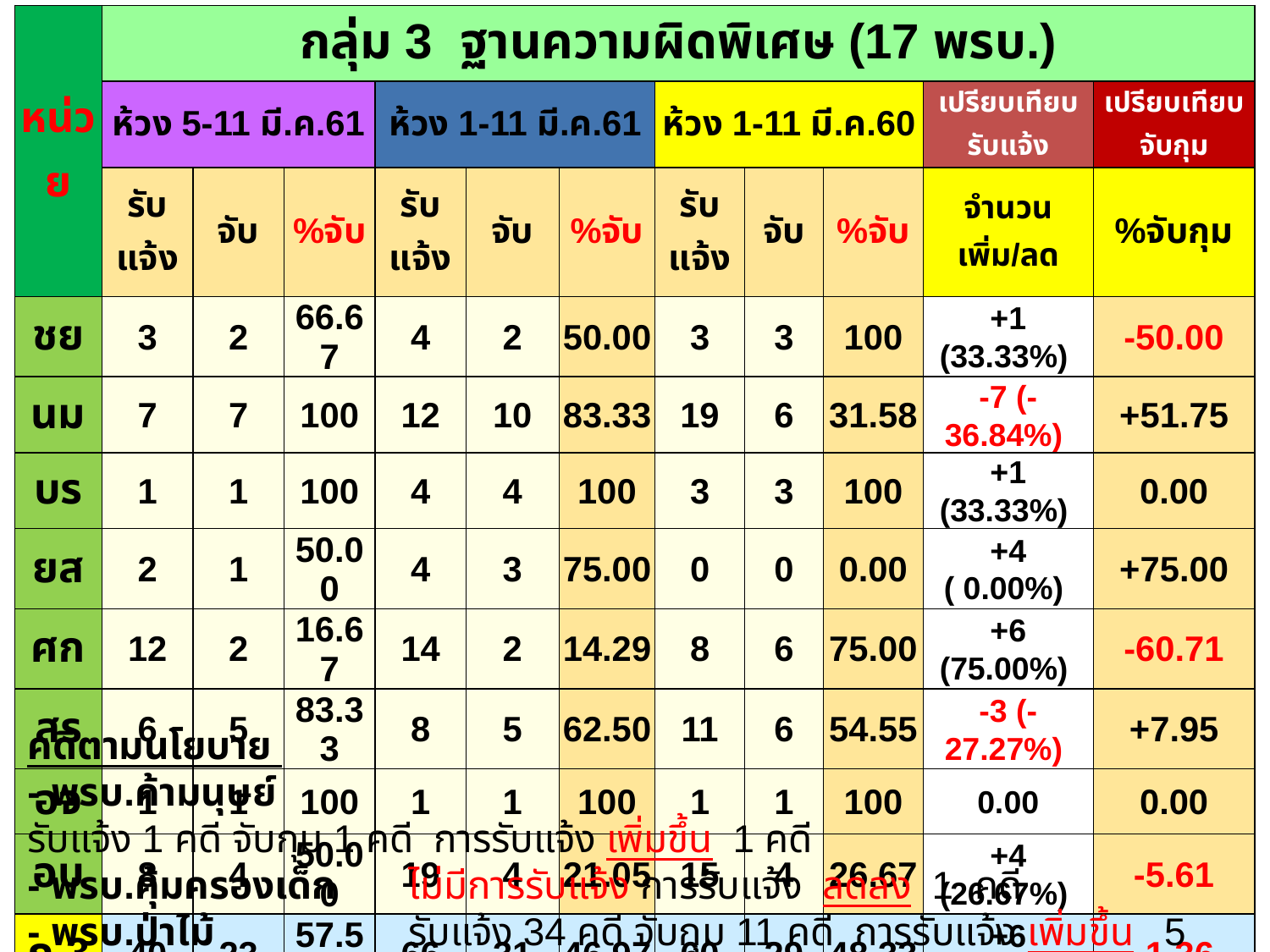

| หน่วย | กลุ่ม 3 ฐานความผิดพิเศษ (17 พรบ.) |  |  |  |  |  |  |  |  |  |  |
| --- | --- | --- | --- | --- | --- | --- | --- | --- | --- | --- | --- |
|  | ห้วง 5-11 มี.ค.61 |  |  | ห้วง 1-11 มี.ค.61 |  |  | ห้วง 1-11 มี.ค.60 |  |  | เปรียบเทียบรับแจ้ง | เปรียบเทียบจับกุม |
|  | รับแจ้ง | จับ | %จับ | รับแจ้ง | จับ | %จับ | รับแจ้ง | จับ | %จับ | จำนวน เพิ่ม/ลด | %จับกุม |
| ชย | 3 | 2 | 66.67 | 4 | 2 | 50.00 | 3 | 3 | 100 | +1 (33.33%) | -50.00 |
| นม | 7 | 7 | 100 | 12 | 10 | 83.33 | 19 | 6 | 31.58 | -7 (-36.84%) | +51.75 |
| บร | 1 | 1 | 100 | 4 | 4 | 100 | 3 | 3 | 100 | +1 (33.33%) | 0.00 |
| ยส | 2 | 1 | 50.00 | 4 | 3 | 75.00 | 0 | 0 | 0.00 | +4 ( 0.00%) | +75.00 |
| ศก | 12 | 2 | 16.67 | 14 | 2 | 14.29 | 8 | 6 | 75.00 | +6 (75.00%) | -60.71 |
| สร | 6 | 5 | 83.33 | 8 | 5 | 62.50 | 11 | 6 | 54.55 | -3 (-27.27%) | +7.95 |
| อจ | 1 | 1 | 100 | 1 | 1 | 100 | 1 | 1 | 100 | 0.00 | 0.00 |
| อบ | 8 | 4 | 50.00 | 19 | 4 | 21.05 | 15 | 4 | 26.67 | +4 (26.67%) | -5.61 |
| ภ.3 | 40 | 23 | 57.50 | 66 | 31 | 46.97 | 60 | 29 | 48.33 | +6 (10.00%) | -1.36 |
คดีตามนโยบาย
- พรบ.ค้ามนุษย์      		รับแจ้ง 1 คดี จับกุม 1 คดี  การรับแจ้ง เพิ่มขึ้น  1 คดี
- พรบ.คุ้มครองเด็ก   	ไม่มีการรับแจ้ง การรับแจ้ง  ลดลง  1  คดี
- พรบ.ป่าไม้             	รับแจ้ง 34 คดี จับกุม 11 คดี  การรับแจ้ง เพิ่มขึ้น   5 คดี
- พรบ.ห้ามเรียกดอกเบี้ยเกินอัตรา	 ไม่มีการรับแจ้ง  การรับแจ้ง   ลดลง   6 คดี